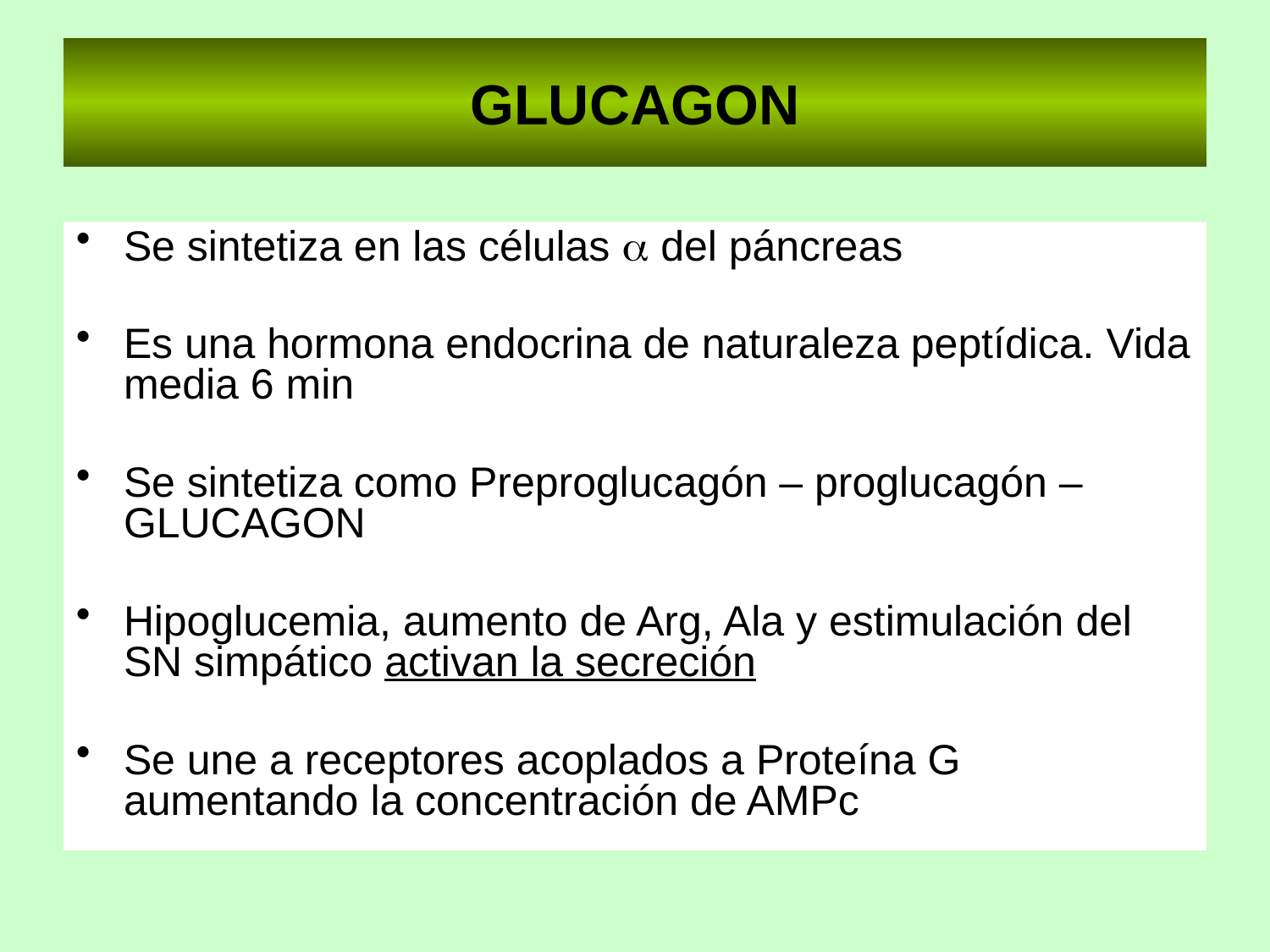

# GLUCAGON
Se sintetiza en las células α del páncreas

Es una hormona endocrina de naturaleza peptídica. Vida media 6 min

Se sintetiza como Preproglucagón – proglucagón – GLUCAGON

Hipoglucemia, aumento de Arg, Ala y estimulación del SN simpático activan la secreción

Se une a receptores acoplados a Proteína G aumentando la concentración de AMPc